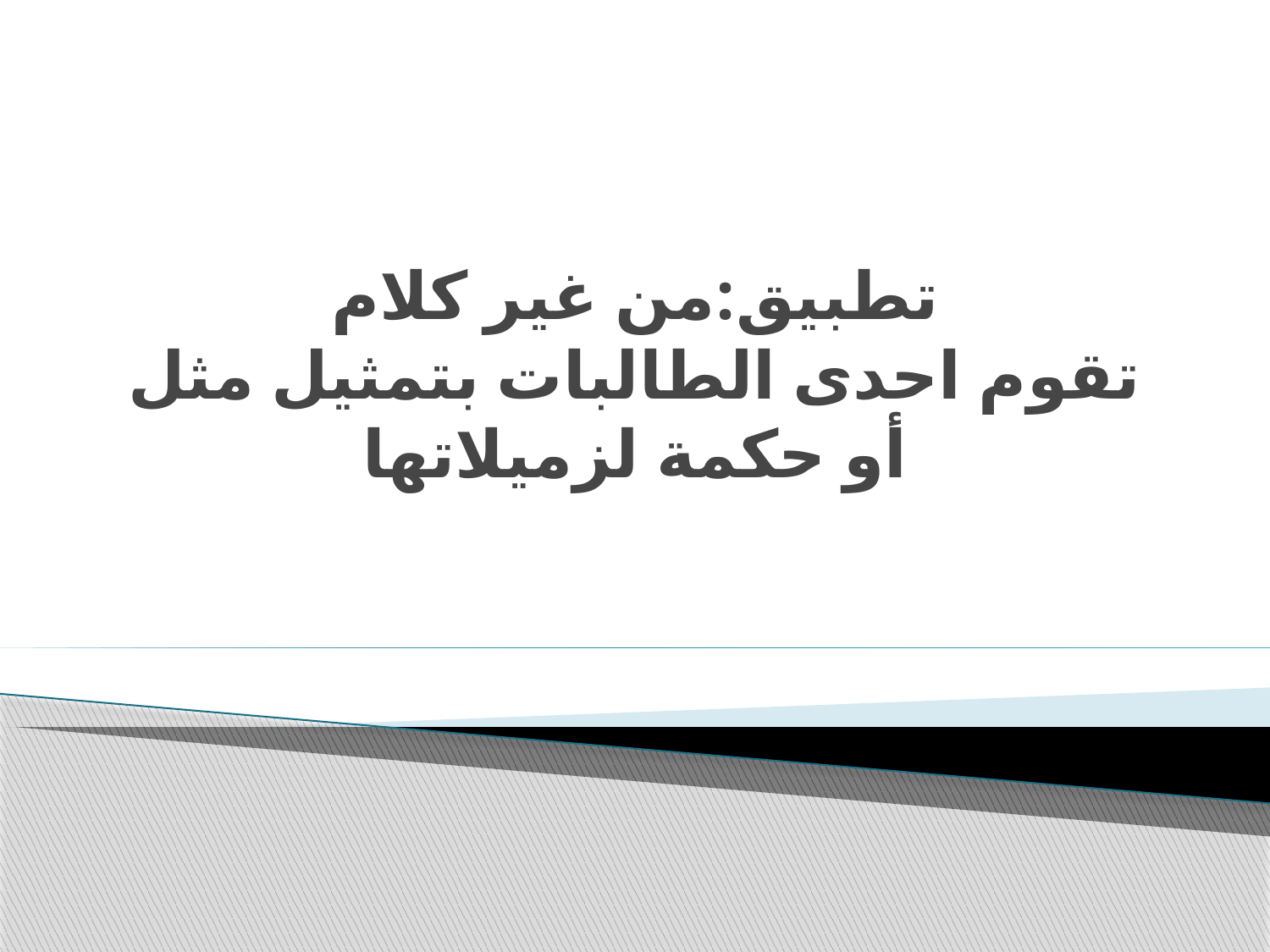

# تطبيق:من غير كلام تقوم احدى الطالبات بتمثيل مثل أو حكمة لزميلاتها